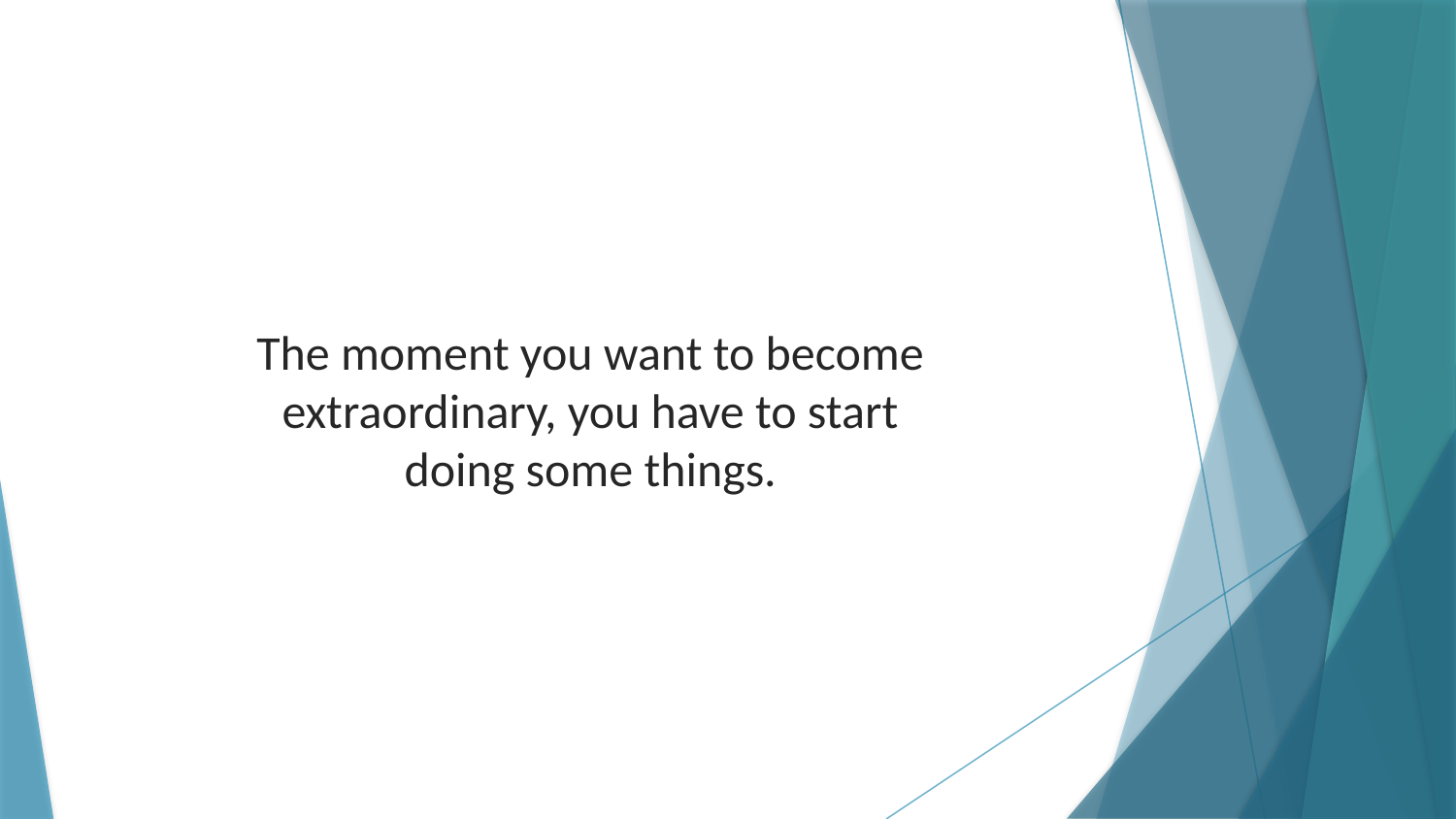

The moment you want to become extraordinary, you have to start doing some things.